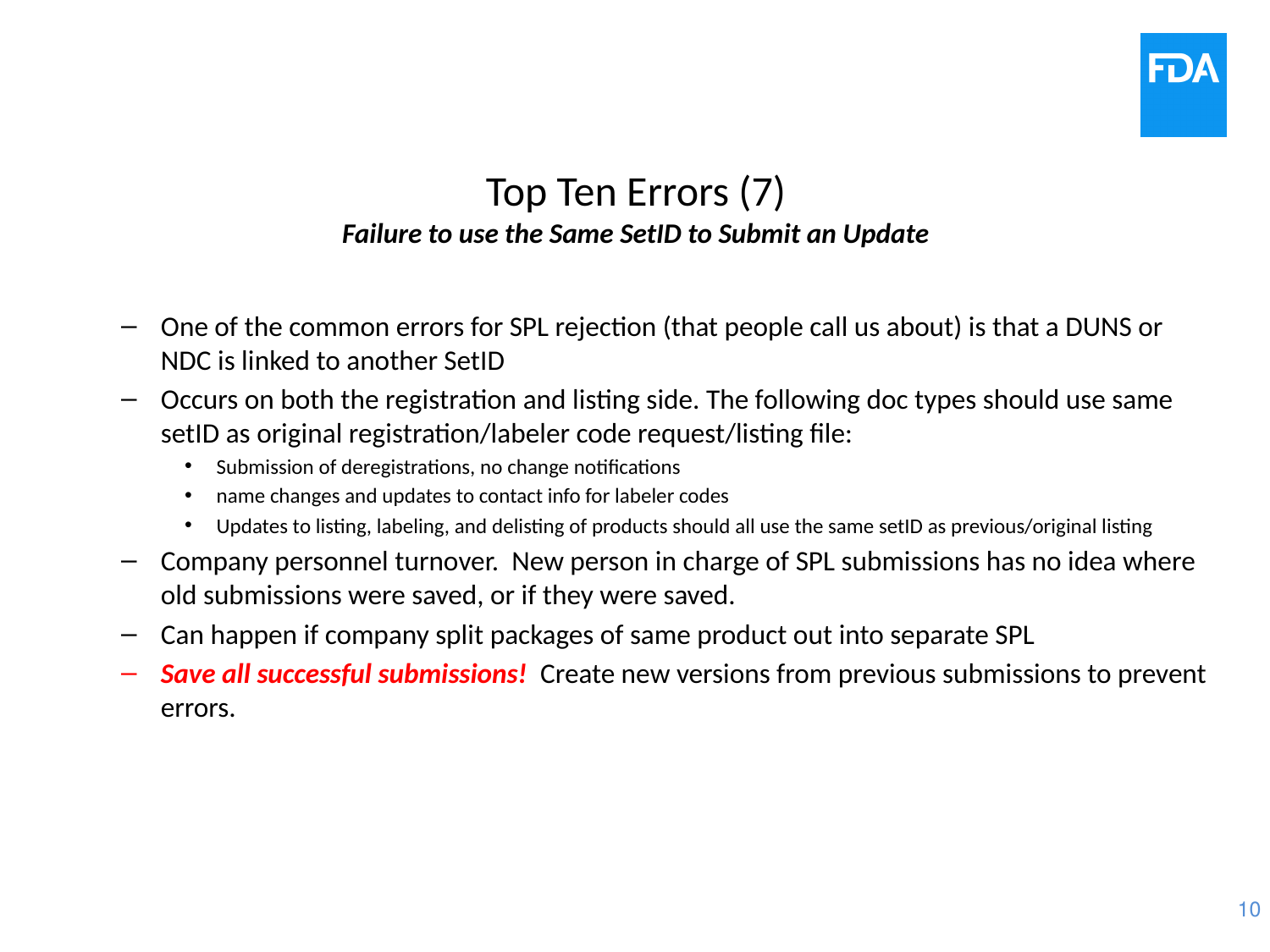

# Top Ten Errors (7) Failure to use the Same SetID to Submit an Update

One of the common errors for SPL rejection (that people call us about) is that a DUNS or NDC is linked to another SetID
Occurs on both the registration and listing side. The following doc types should use same setID as original registration/labeler code request/listing file:
Submission of deregistrations, no change notifications
name changes and updates to contact info for labeler codes
Updates to listing, labeling, and delisting of products should all use the same setID as previous/original listing
Company personnel turnover.  New person in charge of SPL submissions has no idea where old submissions were saved, or if they were saved.
Can happen if company split packages of same product out into separate SPL
Save all successful submissions!  Create new versions from previous submissions to prevent errors.